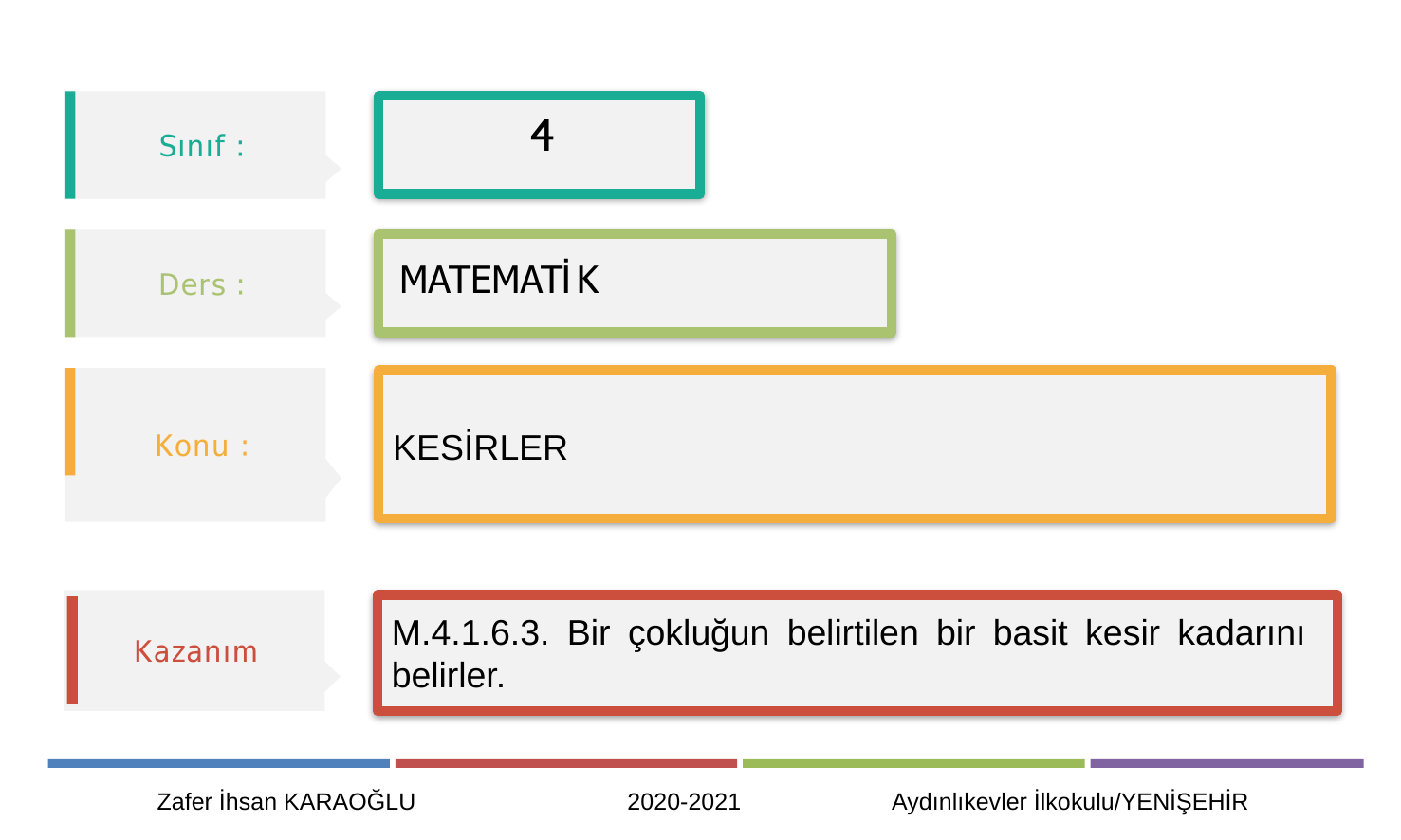

Sınıf :

4
Ders :

MATEMATİK
Konu :

KESİRLER
KESİRLER

Kazanım

M.4.1.6.3. Bir çokluğun belirtilen bir basit kesir kadarını belirler.

Zafer İhsan KARAOĞLU                                2020-2021                       Aydınlıkevler İlkokulu/YENİŞEHİR